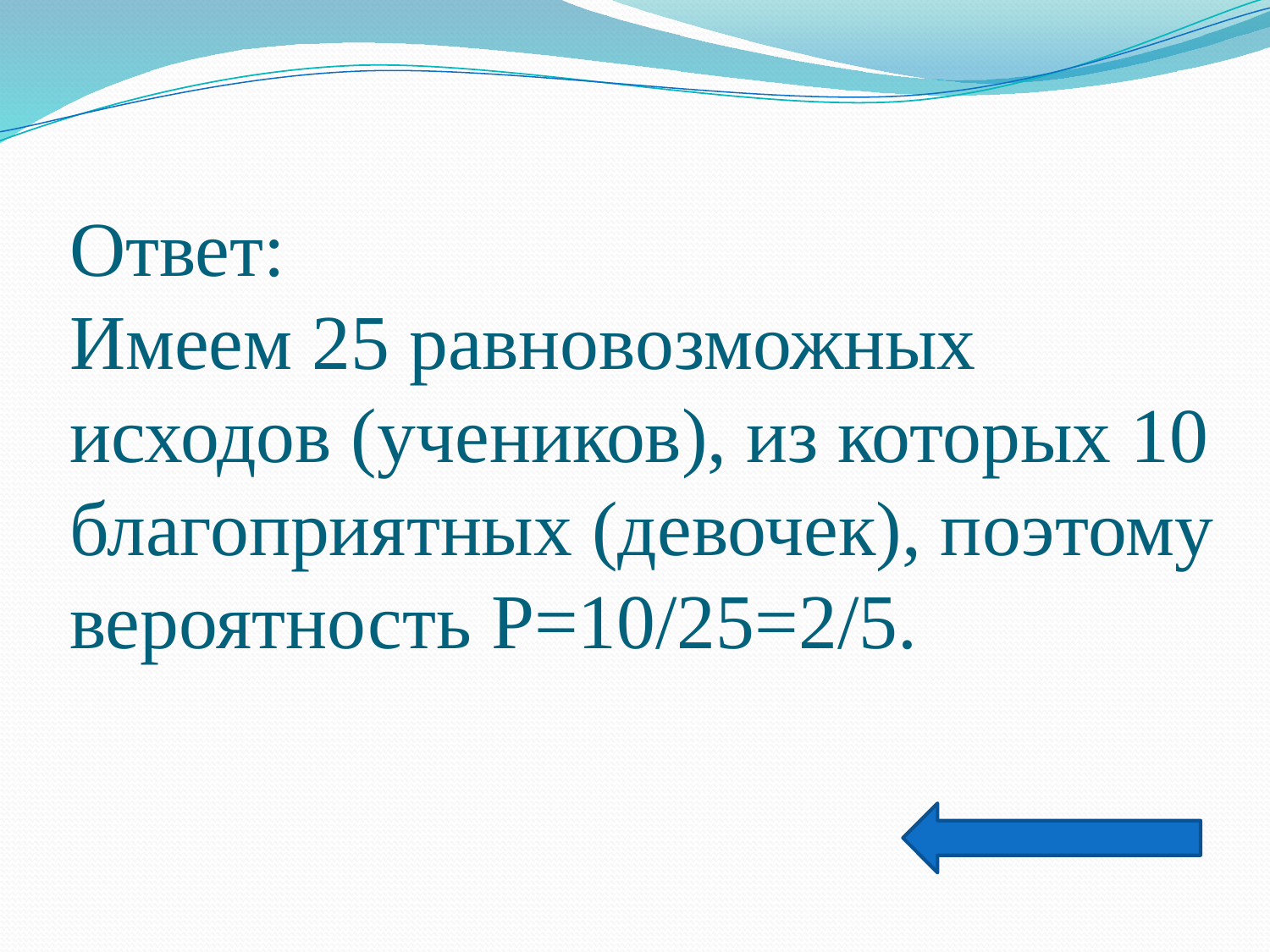

# Ответ: Имеем 25 равновозможных исходов (учеников), из которых 10 благоприятных (девочек), поэтому вероятность Р=10/25=2/5.